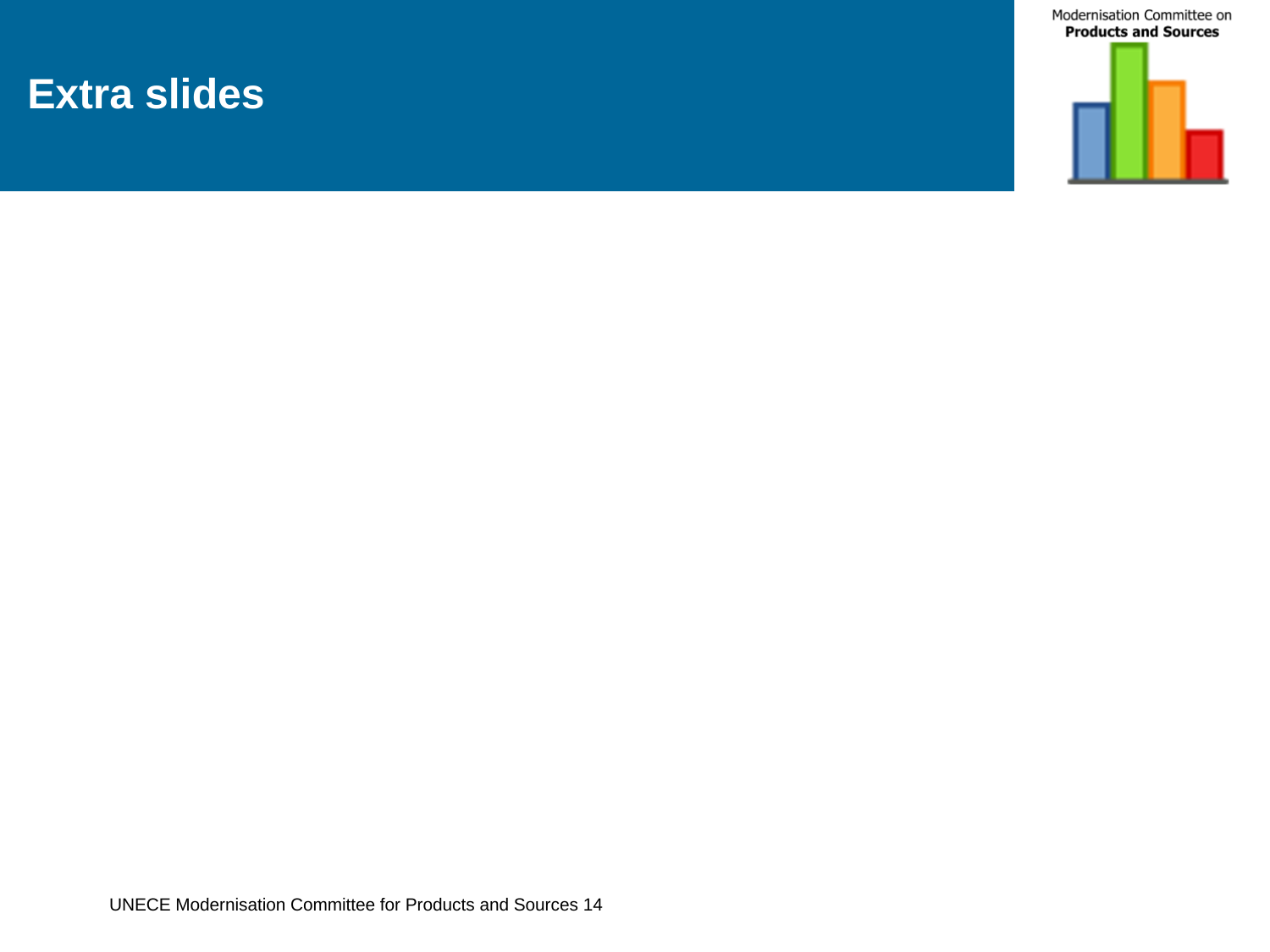

# Extra slides

UNECE Modernisation Committee for Products and Sources 14